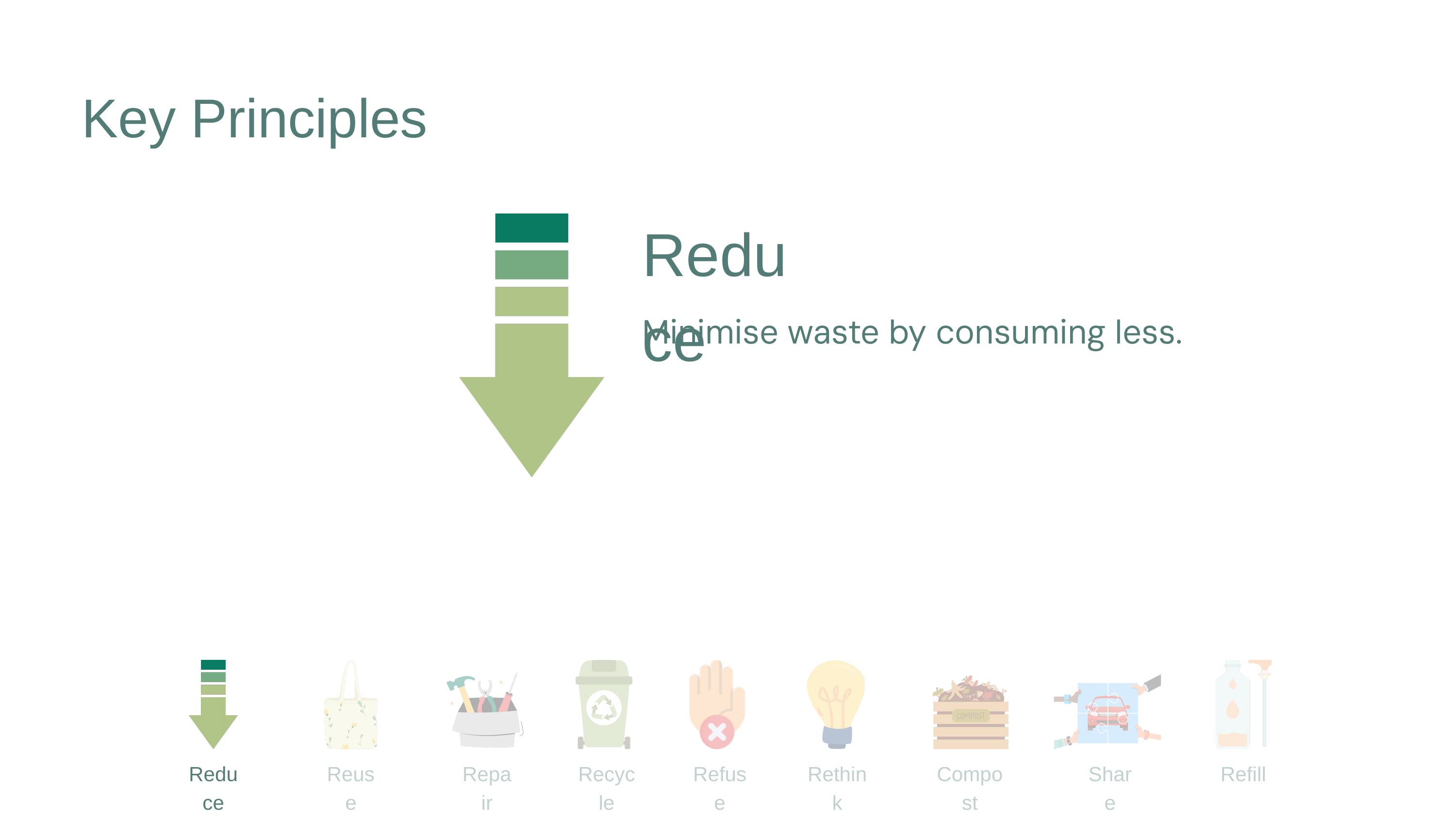

Key Principles
Reduce

Minimise waste by consuming less.

Reduce
Reuse
Repair
Recycle
Refuse
Rethink
Compost
Share
Refill